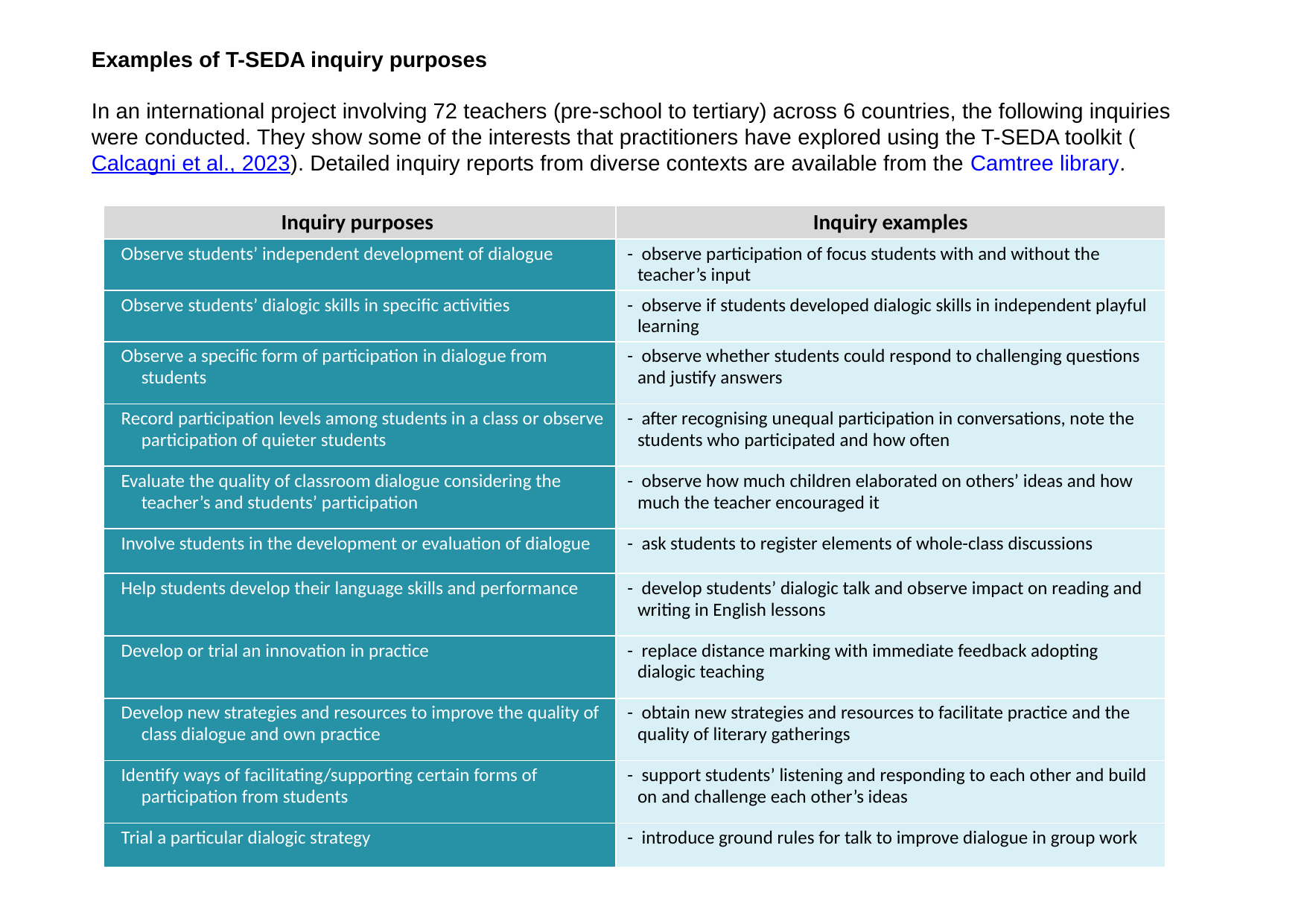

Examples of T-SEDA inquiry purposes

In an international project involving 72 teachers (pre-school to tertiary) across 6 countries, the following inquiries were conducted. They show some of the interests that practitioners have explored using the T-SEDA toolkit (Calcagni et al., 2023). Detailed inquiry reports from diverse contexts are available from the Camtree library.
| Inquiry purposes | Inquiry examples |
| --- | --- |
| Observe students’ independent development of dialogue | - observe participation of focus students with and without the teacher’s input |
| Observe students’ dialogic skills in specific activities | - observe if students developed dialogic skills in independent playful learning |
| Observe a specific form of participation in dialogue from students | - observe whether students could respond to challenging questions and justify answers |
| Record participation levels among students in a class or observe participation of quieter students | - after recognising unequal participation in conversations, note the students who participated and how often |
| Evaluate the quality of classroom dialogue considering the teacher’s and students’ participation | - observe how much children elaborated on others’ ideas and how much the teacher encouraged it |
| Involve students in the development or evaluation of dialogue | - ask students to register elements of whole-class discussions |
| Help students develop their language skills and performance | - develop students’ dialogic talk and observe impact on reading and writing in English lessons |
| Develop or trial an innovation in practice | - replace distance marking with immediate feedback adopting dialogic teaching |
| Develop new strategies and resources to improve the quality of class dialogue and own practice | - obtain new strategies and resources to facilitate practice and the quality of literary gatherings |
| Identify ways of facilitating/supporting certain forms of participation from students | - support students’ listening and responding to each other and build on and challenge each other’s ideas |
| Trial a particular dialogic strategy | - introduce ground rules for talk to improve dialogue in group work |